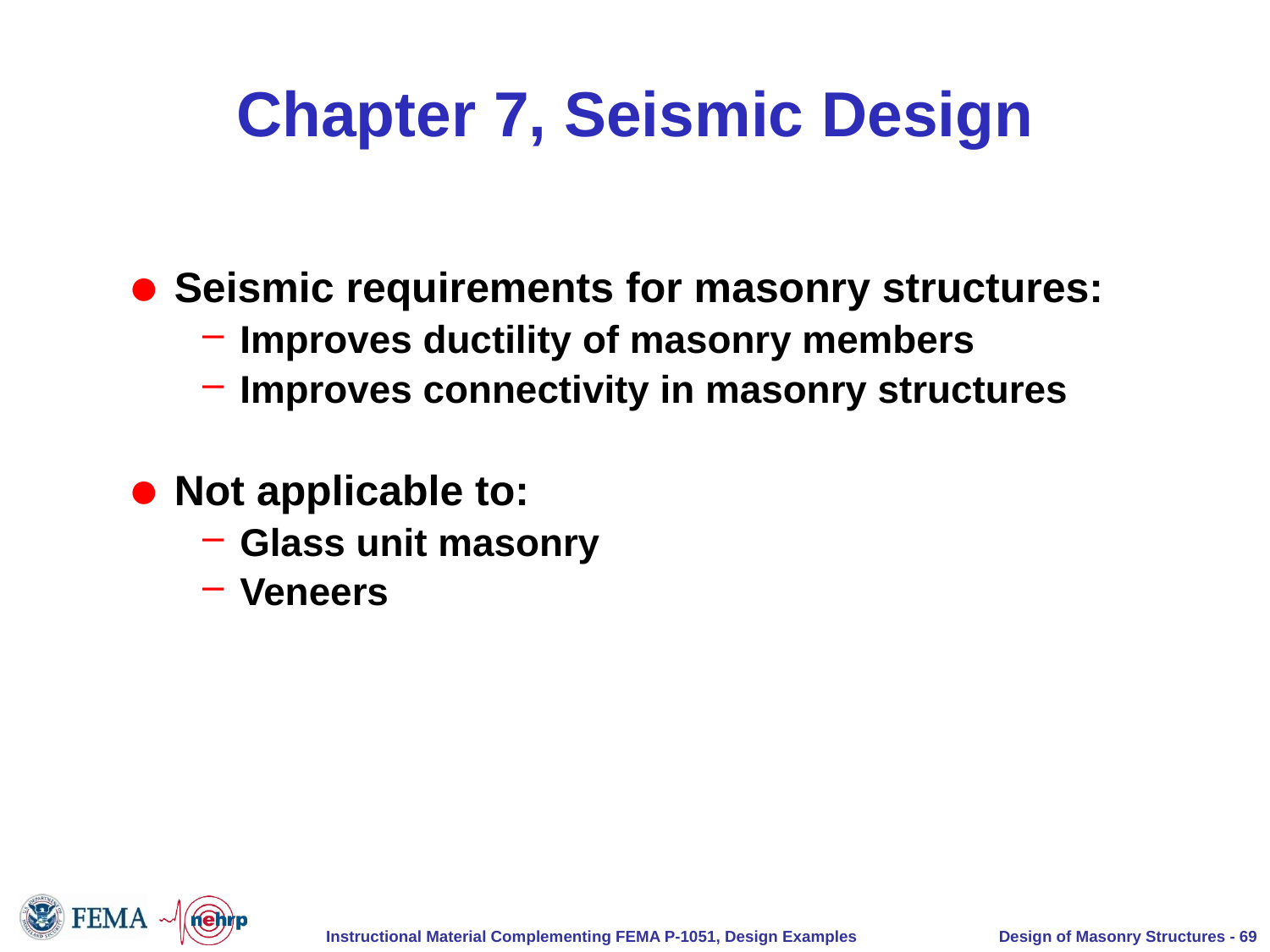

# Chapter 7, Seismic Design

Seismic requirements for masonry structures:
Improves ductility of masonry members
Improves connectivity in masonry structures

Not applicable to:
Glass unit masonry
Veneers

Design of Masonry Structures - 69
Instructional Material Complementing FEMA P-1051, Design Examples